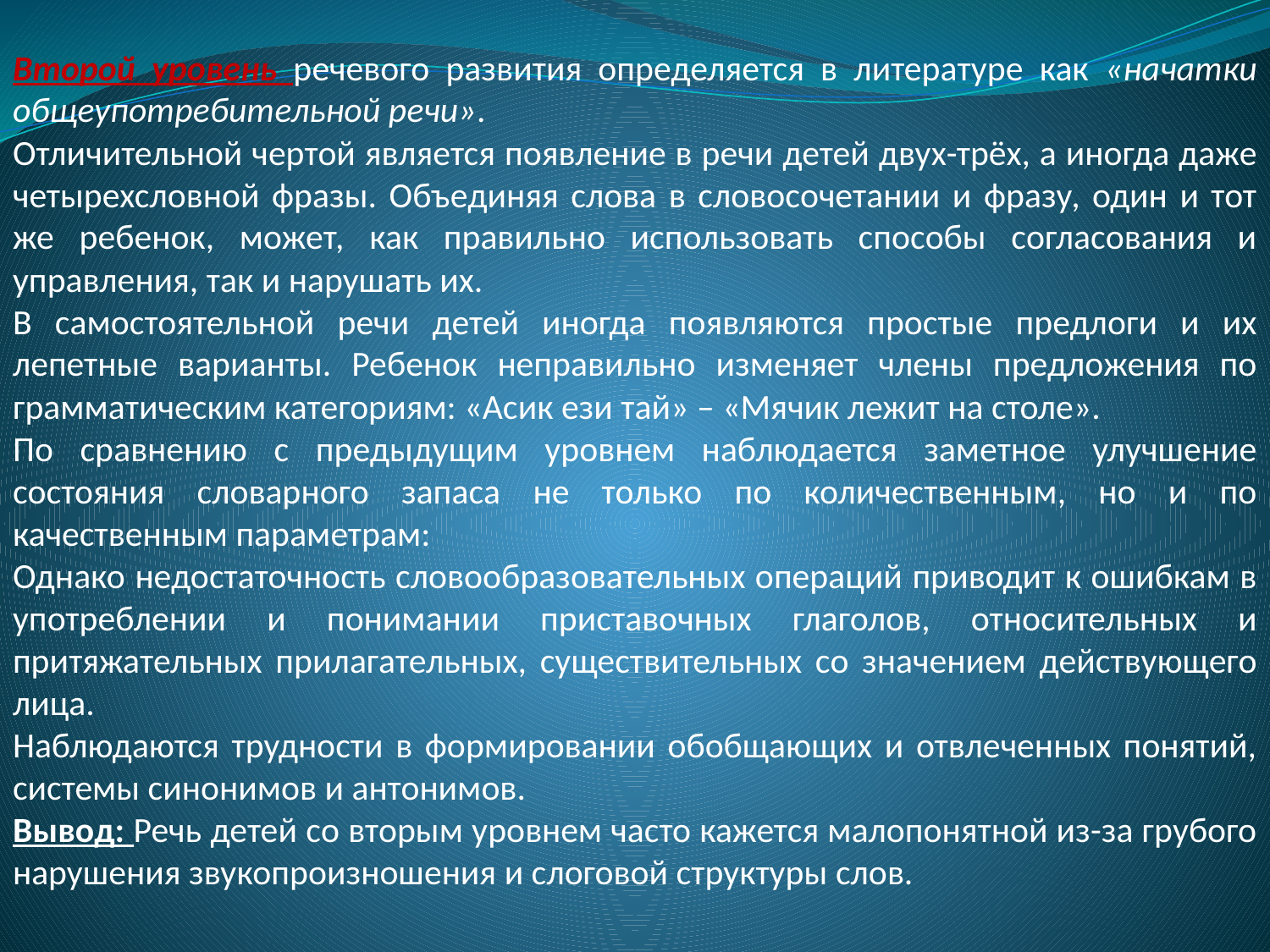

Второй уровень речевого развития определяется в литературе как «начатки общеупотребительной речи».
Отличительной чертой является появление в речи детей двух-трёх, а иногда даже четырехсловной фразы. Объединяя слова в словосочетании и фразу, один и тот же ребенок, может, как правильно использовать способы согласования и управления, так и нарушать их.
В самостоятельной речи детей иногда появляются простые предлоги и их лепетные варианты. Ребенок неправильно изменяет члены предложения по грамматическим категориям: «Асик ези тай» – «Мячик лежит на столе».
По сравнению с предыдущим уровнем наблюдается заметное улучшение состояния словарного запаса не только по количественным, но и по качественным параметрам:
Однако недостаточность словообразовательных операций приводит к ошибкам в употреблении и понимании приставочных глаголов, относительных и притяжательных прилагательных, существительных со значением действующего лица.
Наблюдаются трудности в формировании обобщающих и отвлеченных понятий, системы синонимов и антонимов.
Вывод: Речь детей со вторым уровнем часто кажется малопонятной из-за грубого нарушения звукопроизношения и слоговой структуры слов.